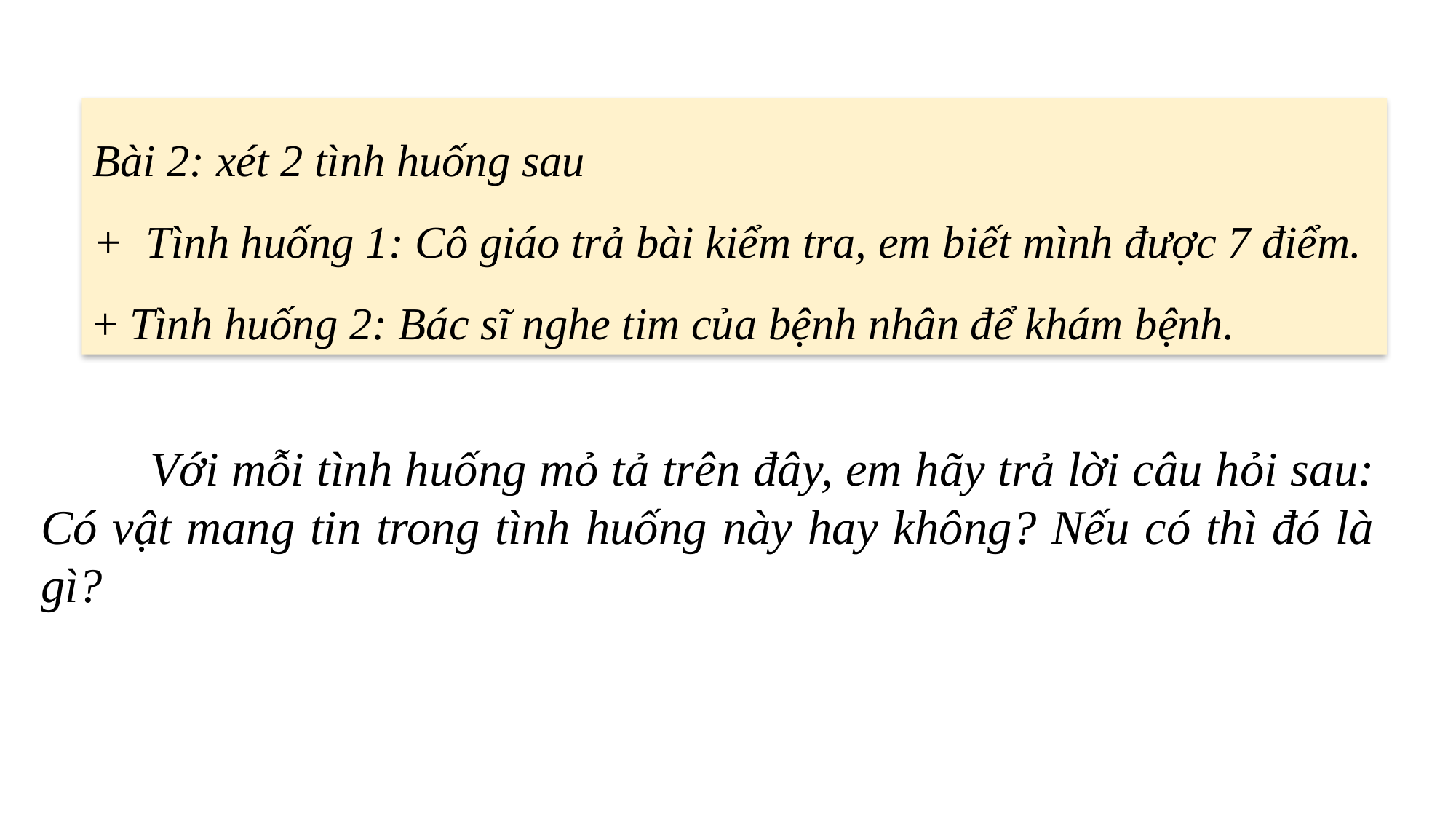

Bài 2: xét 2 tình huống sau
+  Tình huống 1: Cô giáo trả bài kiểm tra, em biết mình được 7 điểm.
+ Tình huống 2: Bác sĩ nghe tim của bệnh nhân để khám bệnh.
	Với mỗi tình huống mỏ tả trên đây, em hãy trả lời câu hỏi sau: Có vật mang tin trong tình huống này hay không? Nếu có thì đó là gì?